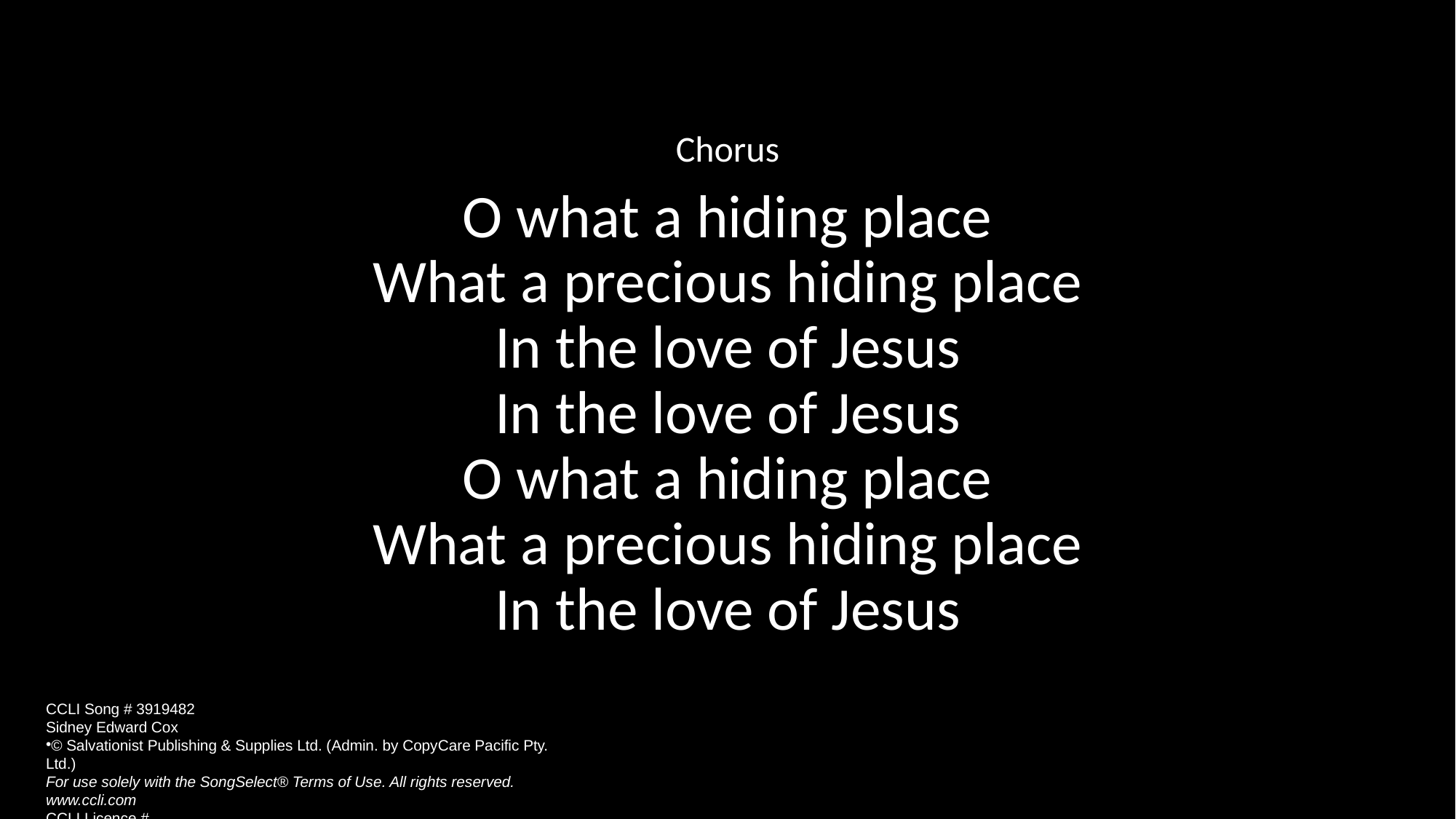

Chorus
O what a hiding place
What a precious hiding place
In the love of Jesus
In the love of Jesus
O what a hiding place
What a precious hiding place
In the love of Jesus
CCLI Song # 3919482
Sidney Edward Cox
© Salvationist Publishing & Supplies Ltd. (Admin. by CopyCare Pacific Pty. Ltd.)
For use solely with the SongSelect® Terms of Use. All rights reserved. www.ccli.com
CCLI Licence #